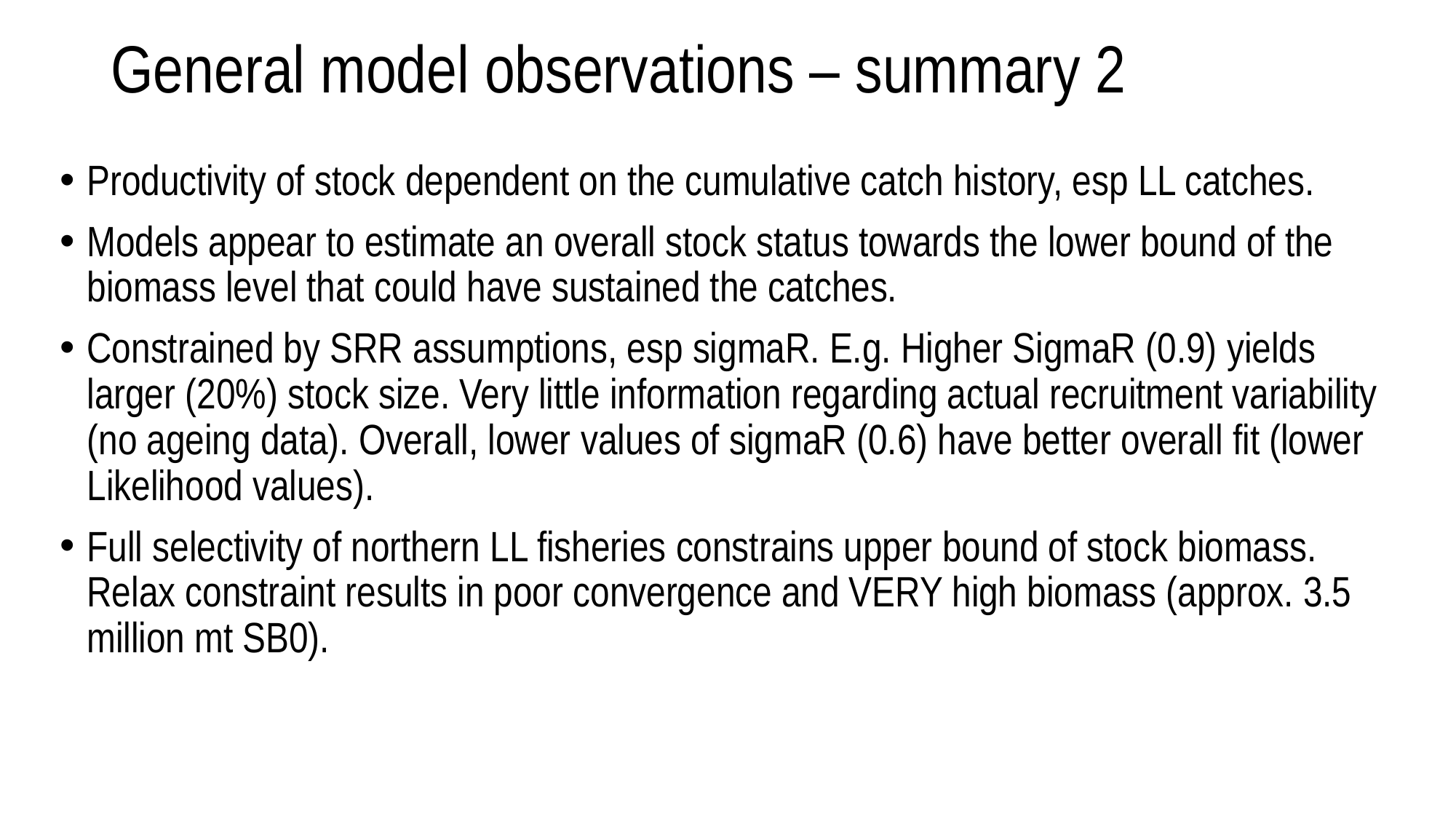

# General model observations – summary 2
Productivity of stock dependent on the cumulative catch history, esp LL catches.
Models appear to estimate an overall stock status towards the lower bound of the biomass level that could have sustained the catches.
Constrained by SRR assumptions, esp sigmaR. E.g. Higher SigmaR (0.9) yields larger (20%) stock size. Very little information regarding actual recruitment variability (no ageing data). Overall, lower values of sigmaR (0.6) have better overall fit (lower Likelihood values).
Full selectivity of northern LL fisheries constrains upper bound of stock biomass. Relax constraint results in poor convergence and VERY high biomass (approx. 3.5 million mt SB0).